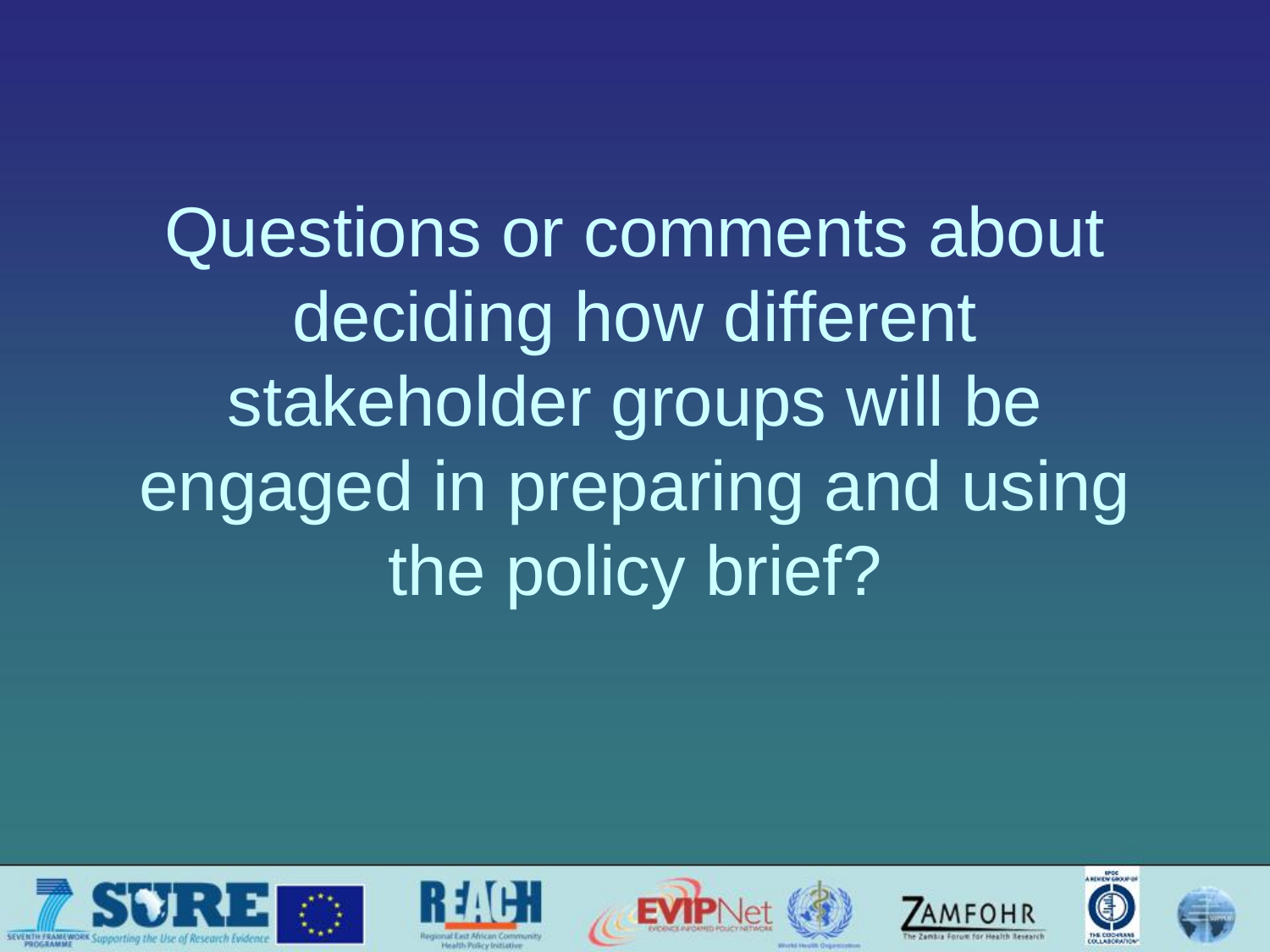

# Questions or comments about deciding how different stakeholder groups will be engaged in preparing and using the policy brief?